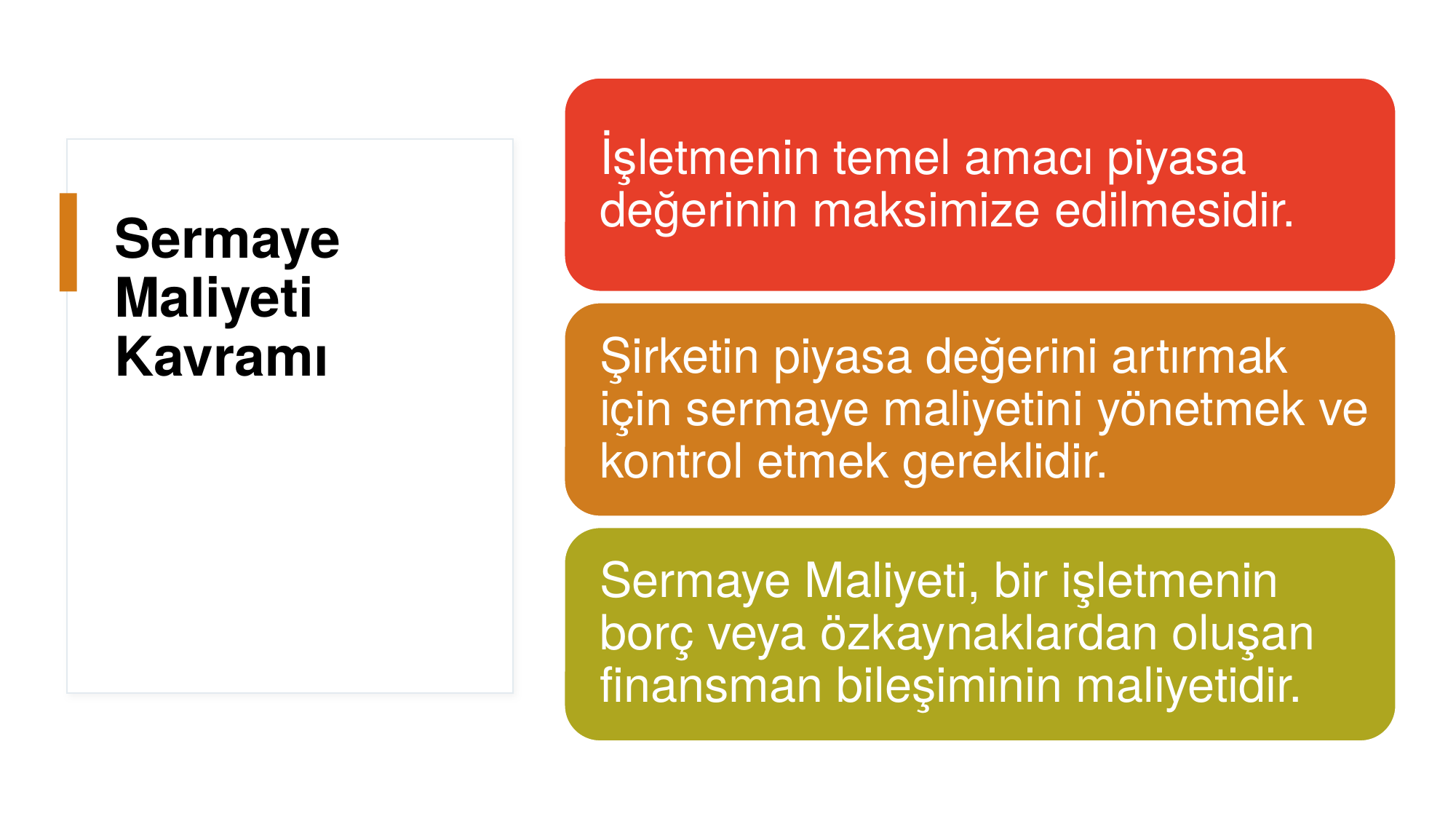

İşletmenin temel amacı piyasa değerinin maksimize edilmesidir.
Şirketin piyasa değerini artırmak için sermaye maliyetini yönetmek ve kontrol etmek gereklidir.
Sermaye Maliyeti, bir işletmenin borç veya özkaynaklardan oluşan finansman bileşiminin maliyetidir.

# Sermaye Maliyeti Kavramı